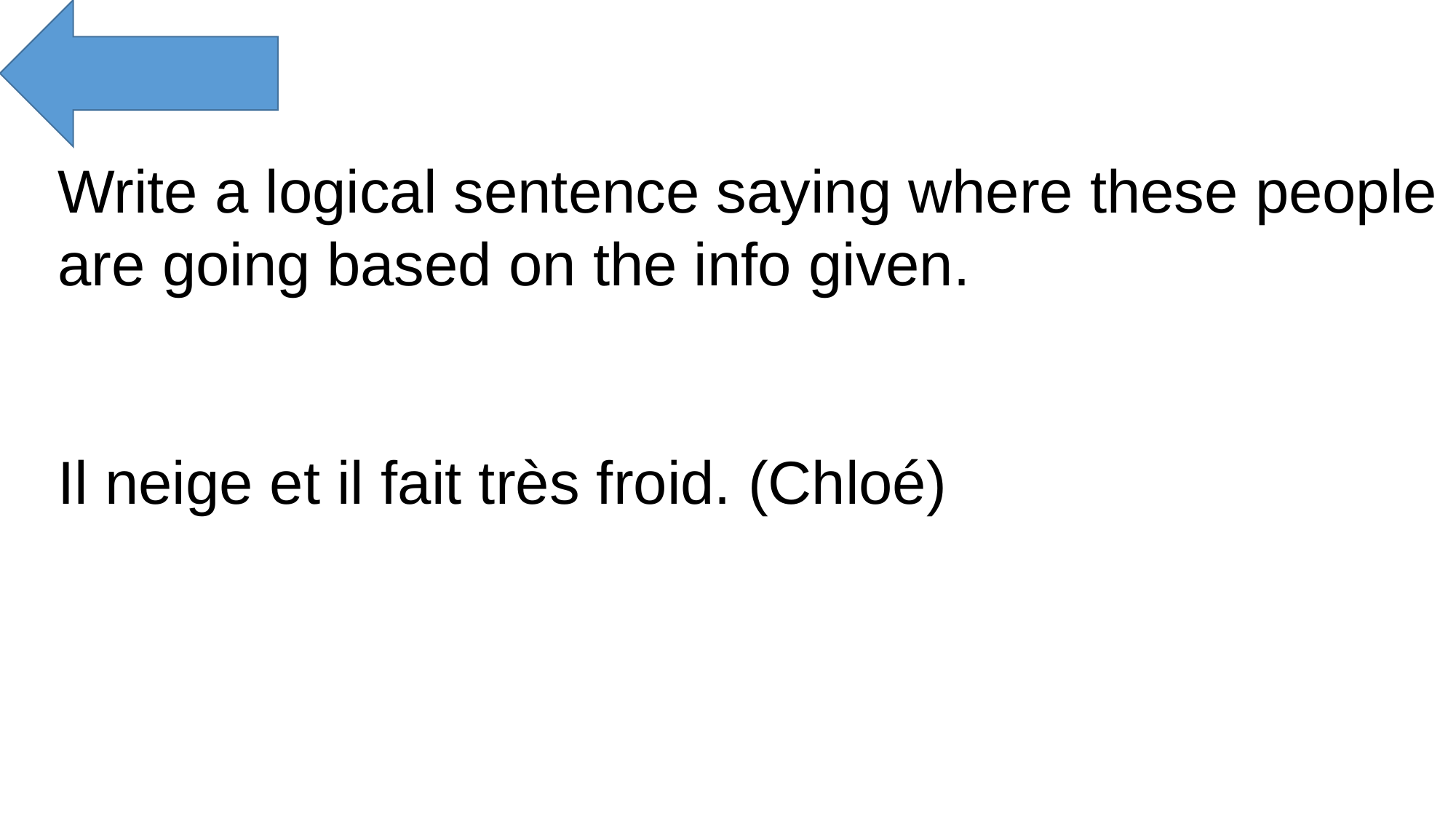

Write a logical sentence saying where these people are going based on the info given.

Il neige et il fait très froid. (Chloé)